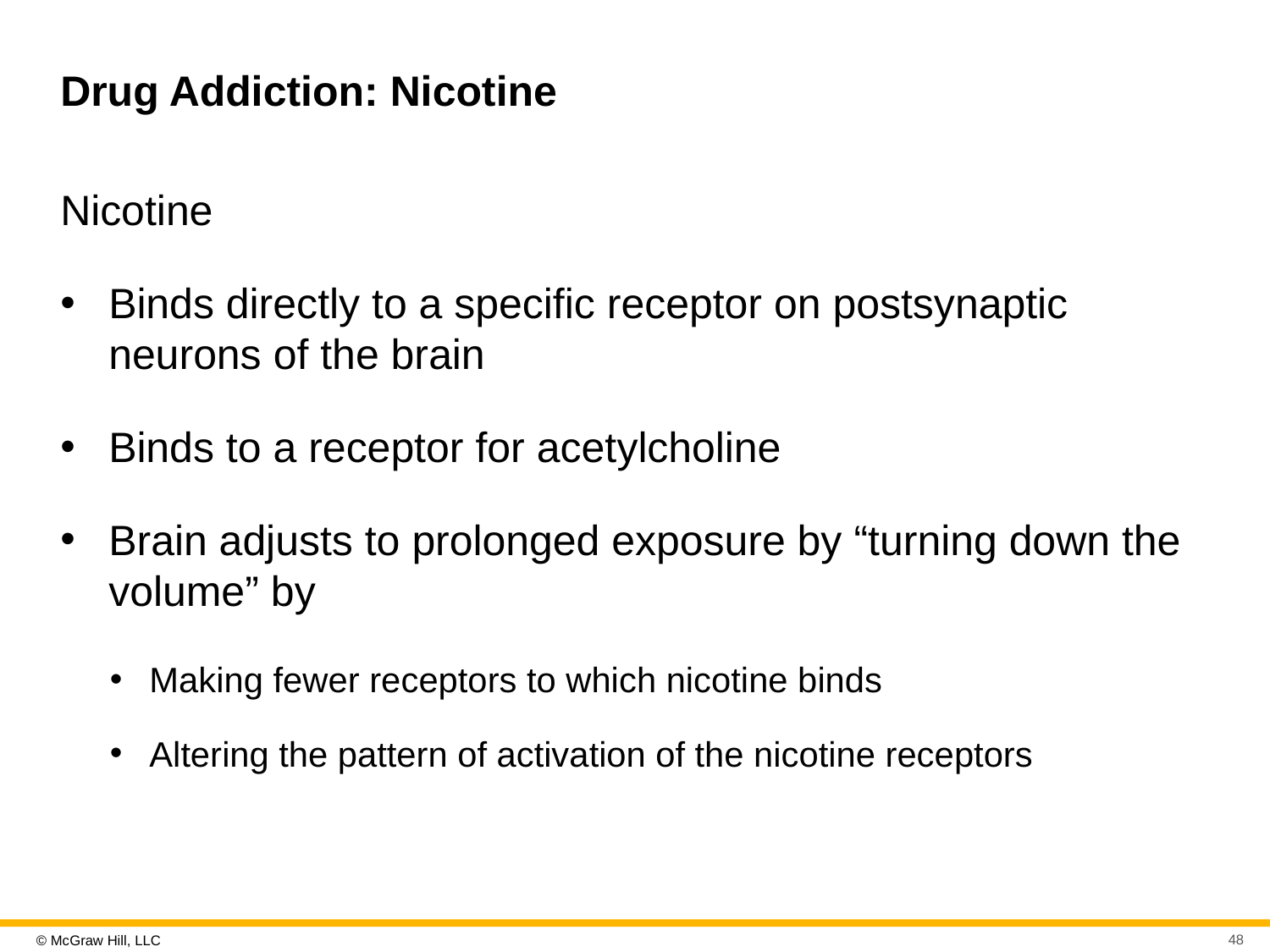

# Drug Addiction: Nicotine
Nicotine
Binds directly to a specific receptor on postsynaptic neurons of the brain
Binds to a receptor for acetylcholine
Brain adjusts to prolonged exposure by “turning down the volume” by
Making fewer receptors to which nicotine binds
Altering the pattern of activation of the nicotine receptors
48